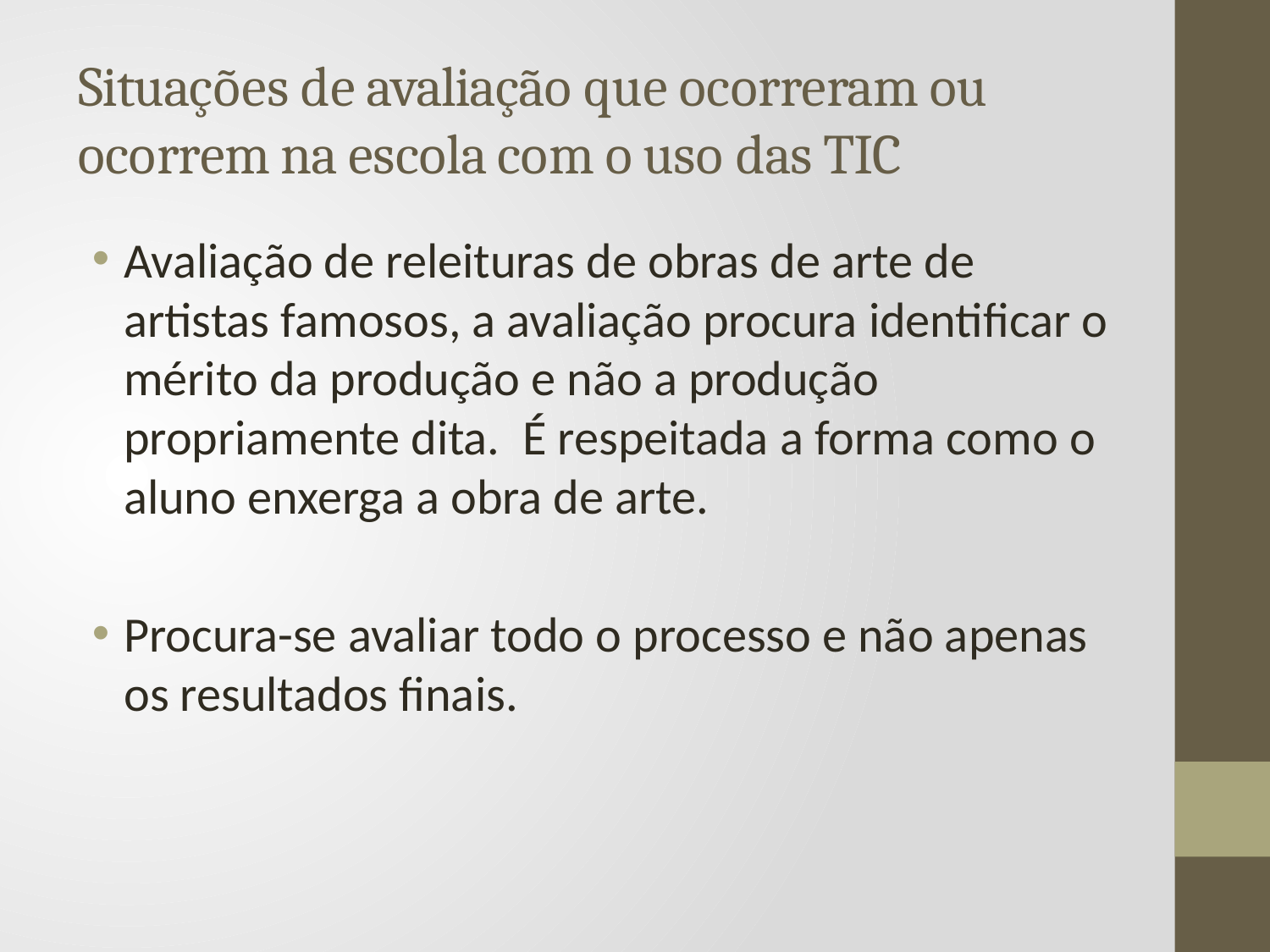

# Situações de avaliação que ocorreram ou ocorrem na escola com o uso das TIC
Avaliação de releituras de obras de arte de artistas famosos, a avaliação procura identificar o mérito da produção e não a produção propriamente dita.  É respeitada a forma como o aluno enxerga a obra de arte.

Procura-se avaliar todo o processo e não apenas os resultados finais.